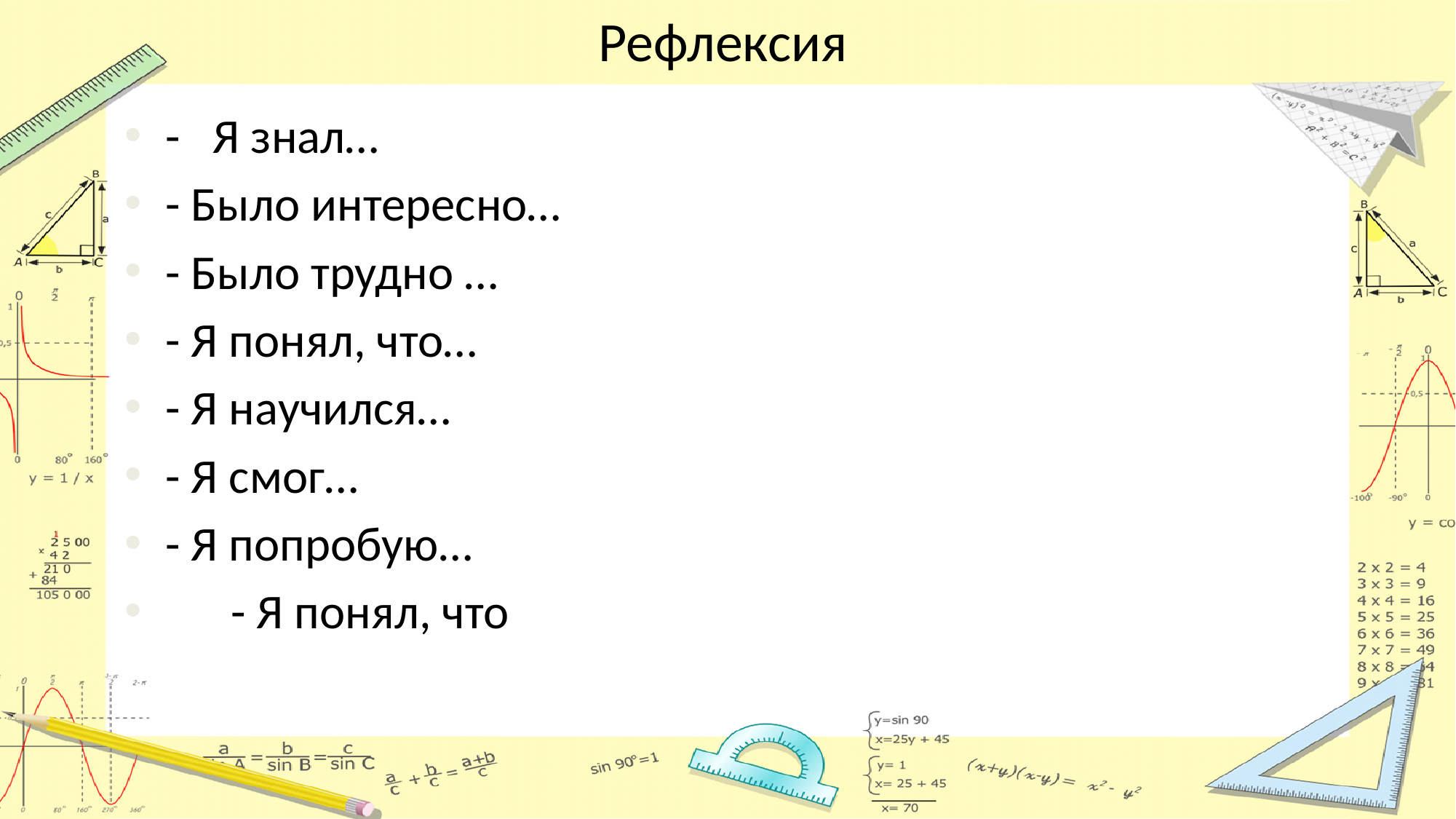

# Рефлексия
-   Я знал…
- Было интересно…
- Было трудно …
- Я понял, что…
- Я научился…
- Я смог…
- Я попробую…
      - Я понял, что